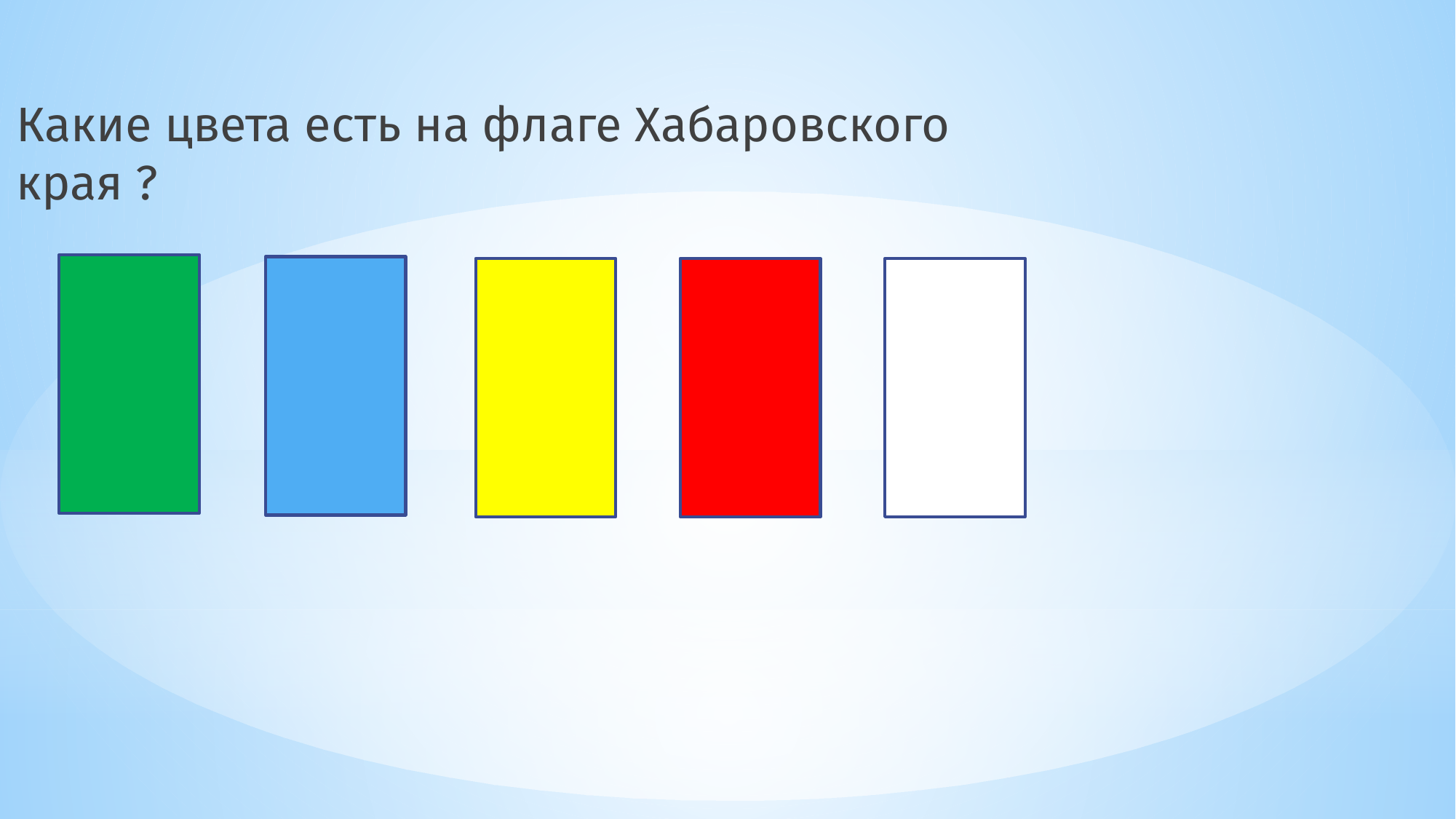

Какие цвета есть на флаге Хабаровского края ?